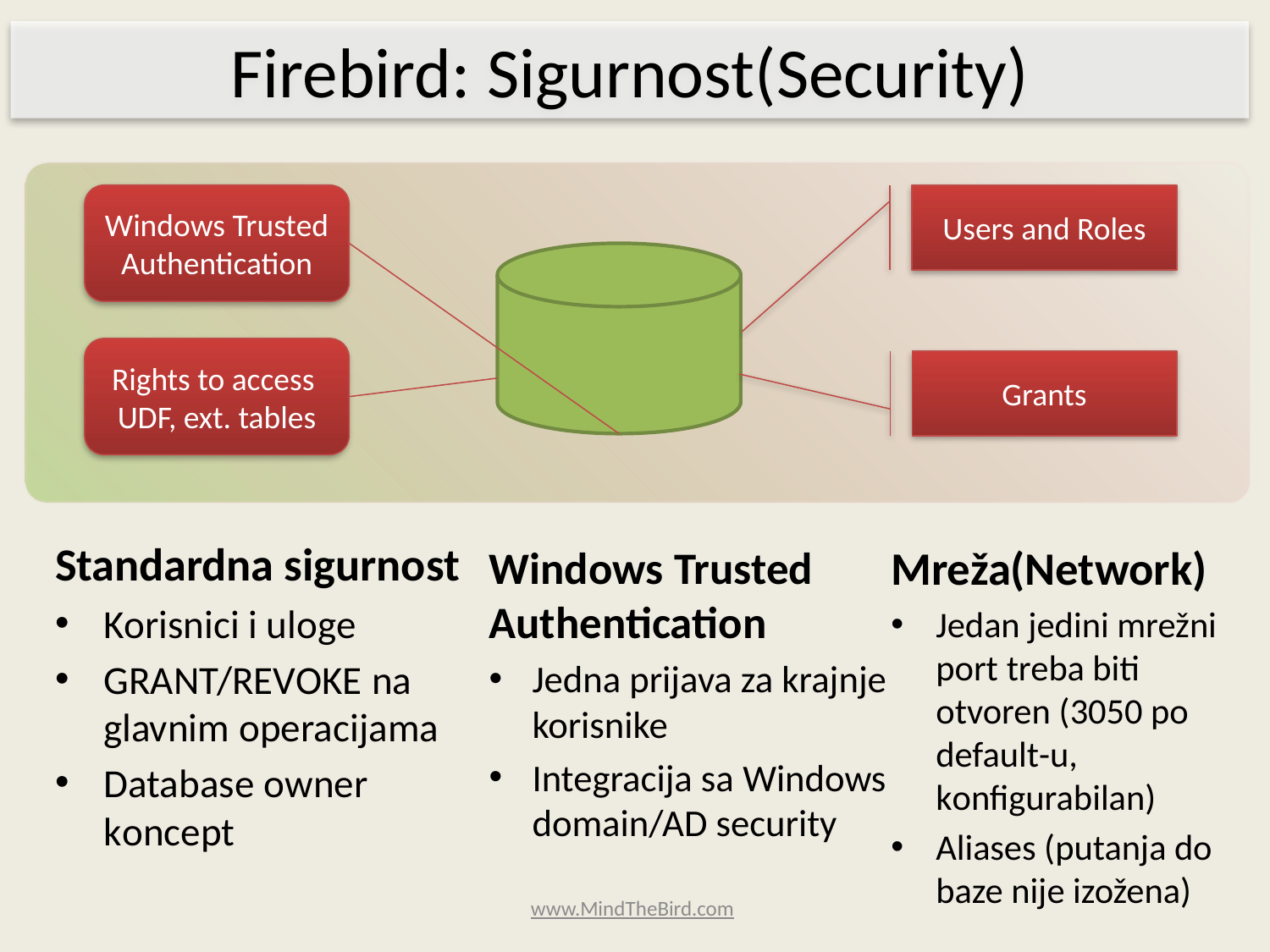

Firebird: Sigurnost(Security)

Windows Trusted Authentication
Users and Roles

Rights to access  UDF, ext. tables
Grants
Standardna sigurnost
Korisnici i uloge
GRANT/REVOKE na glavnim operacijama
Database owner koncept

Mreža(Network)
Jedan jedini mrežni port treba biti otvoren (3050 po default-u, konfigurabilan)
Aliases (putanja do baze nije izožena)

Windows Trusted Authentication
Jedna prijava za krajnje korisnike
Integracija sa Windows domain/AD security

www.MindTheBird.com